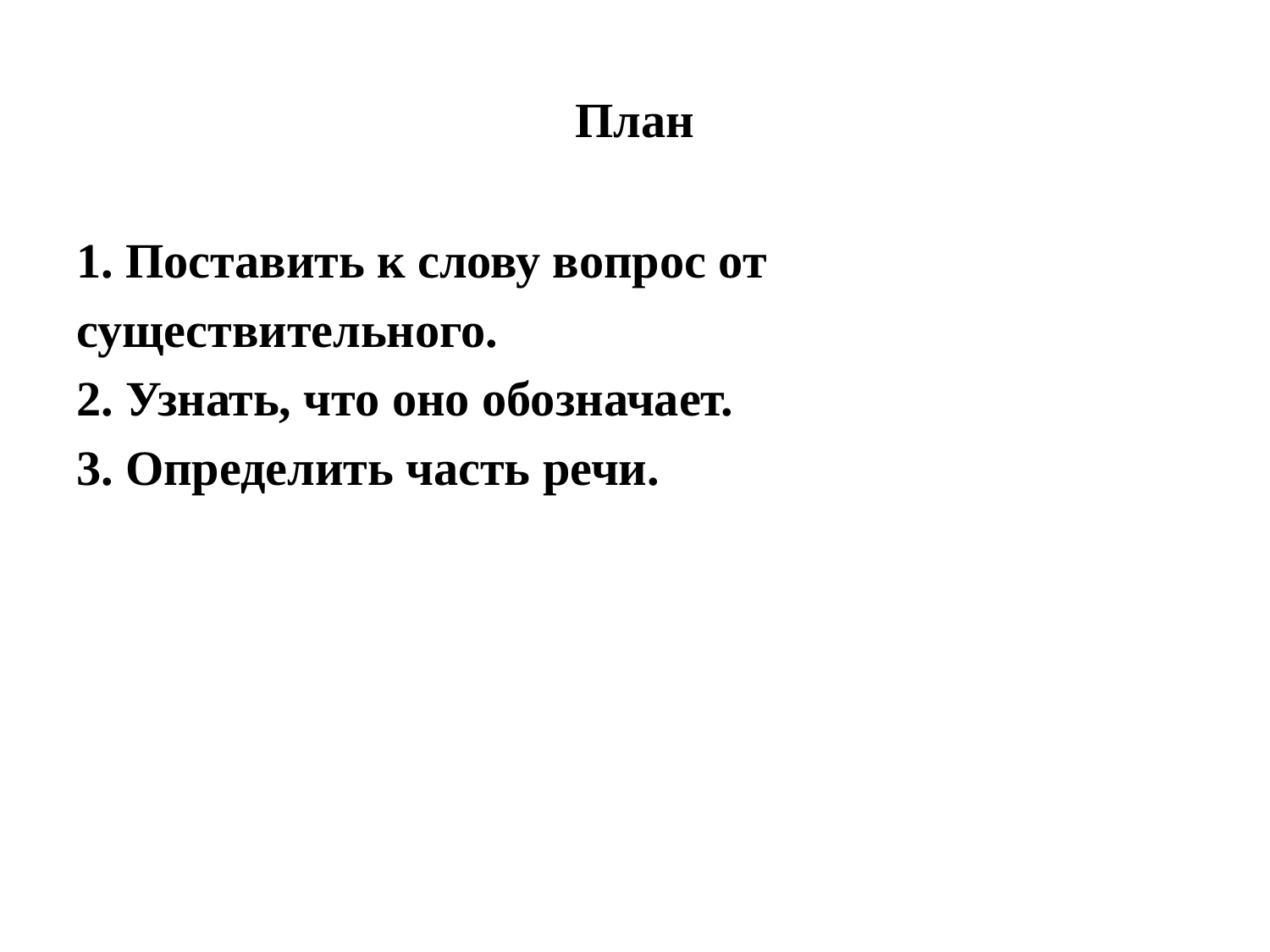

# План
1. Поставить к слову вопрос от
существительного.
2. Узнать, что оно обозначает.
3. Определить часть речи.